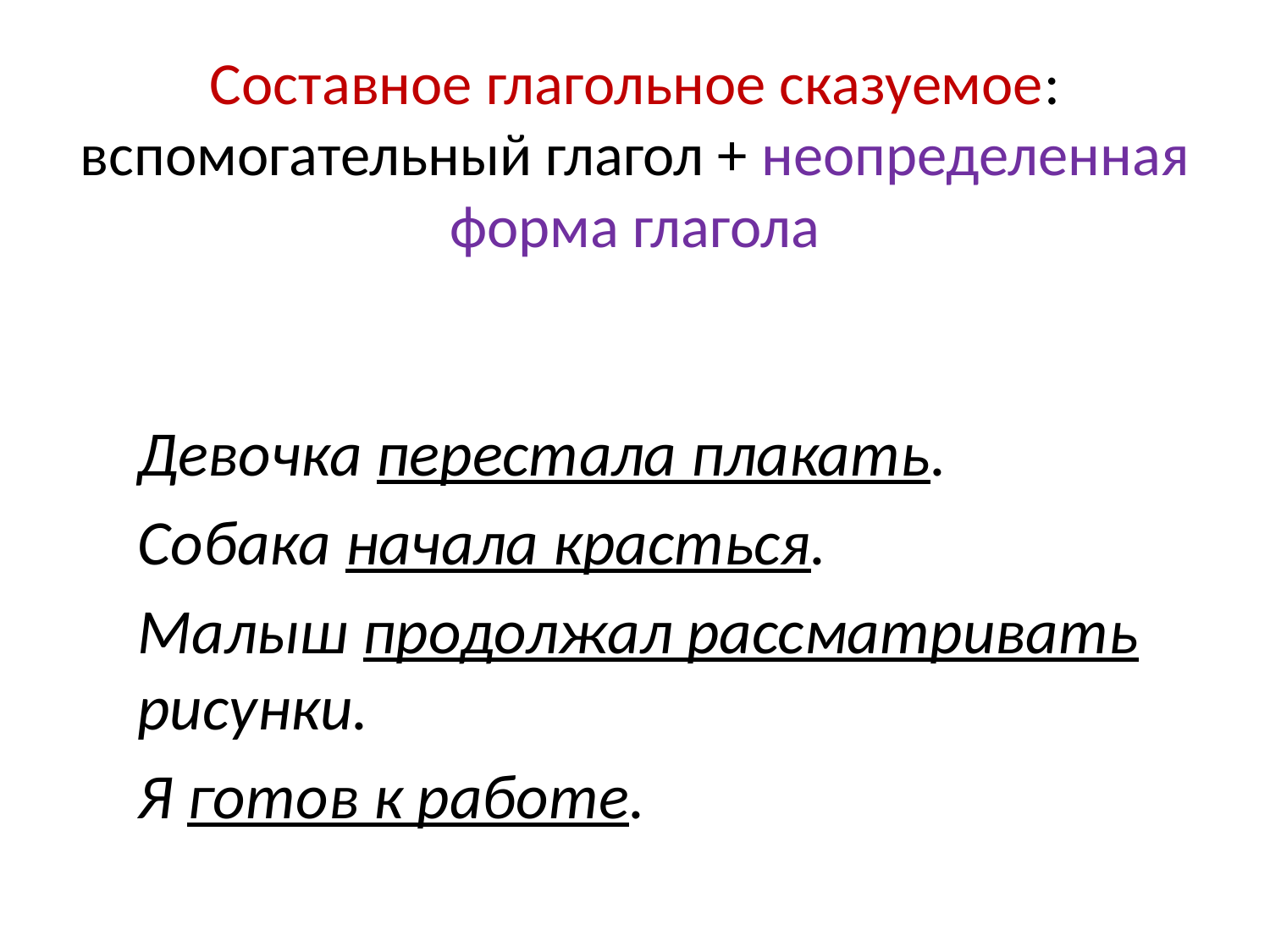

# Составное глагольное сказуемое: вспомогательный глагол + неопределенная форма глагола
Девочка перестала плакать.
Собака начала красться.
Малыш продолжал рассматривать рисунки.
Я готов к работе.